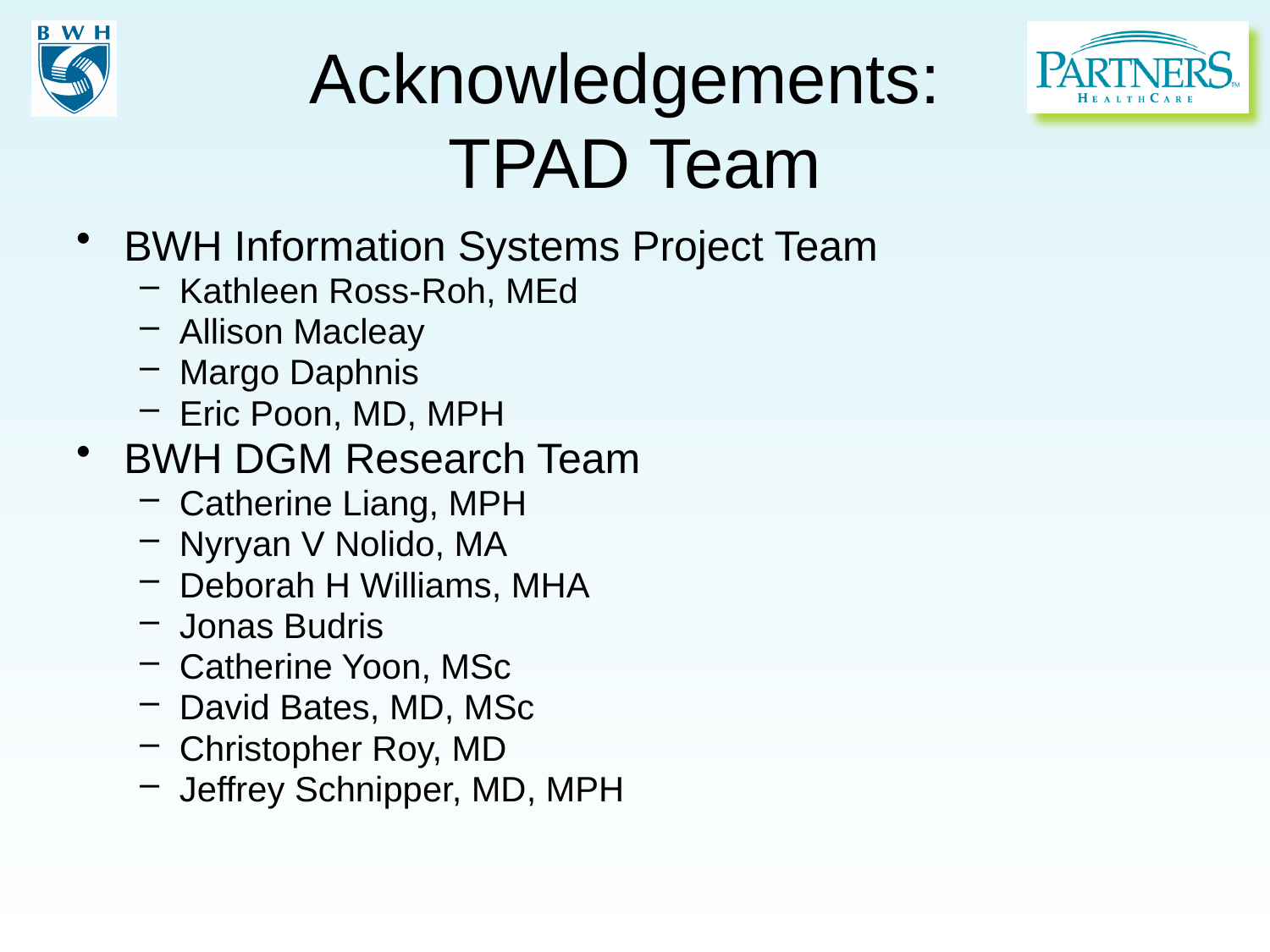

# Acknowledgements: TPAD Team
BWH Information Systems Project Team
Kathleen Ross-Roh, MEd
Allison Macleay
Margo Daphnis
Eric Poon, MD, MPH
BWH DGM Research Team
Catherine Liang, MPH
Nyryan V Nolido, MA
Deborah H Williams, MHA
Jonas Budris
Catherine Yoon, MSc
David Bates, MD, MSc
Christopher Roy, MD
Jeffrey Schnipper, MD, MPH